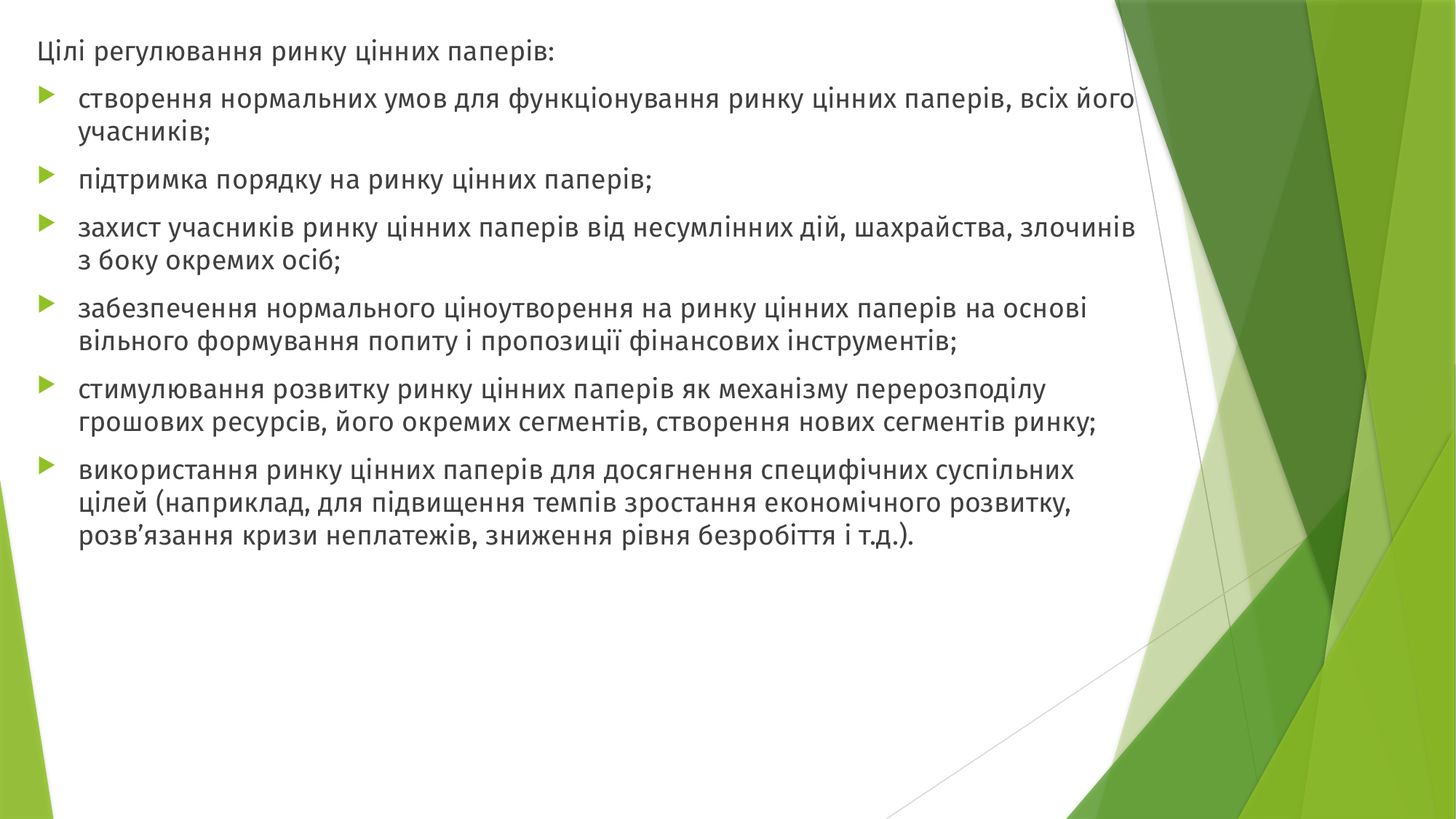

Цілі регулювання ринку цінних паперів:
створення нормальних умов для функціонування ринку цінних паперів, всіх його учасників;
підтримка порядку на ринку цінних паперів;
захист учасників ринку цінних паперів від несумлінних дій, шахрайства, злочинів з боку окремих осіб;
забезпечення нормального ціноутворення на ринку цінних паперів на основі вільного формування попиту і пропозиції фінансових інструментів;
стимулювання розвитку ринку цінних паперів як механізму перерозподілу грошових ресурсів, його окремих сегментів, створення нових сегментів ринку;
використання ринку цінних паперів для досягнення специфічних суспільних цілей (наприклад, для підвищення темпів зростання економічного розвитку, розв’язання кризи неплатежів, зниження рівня безробіття і т.д.).